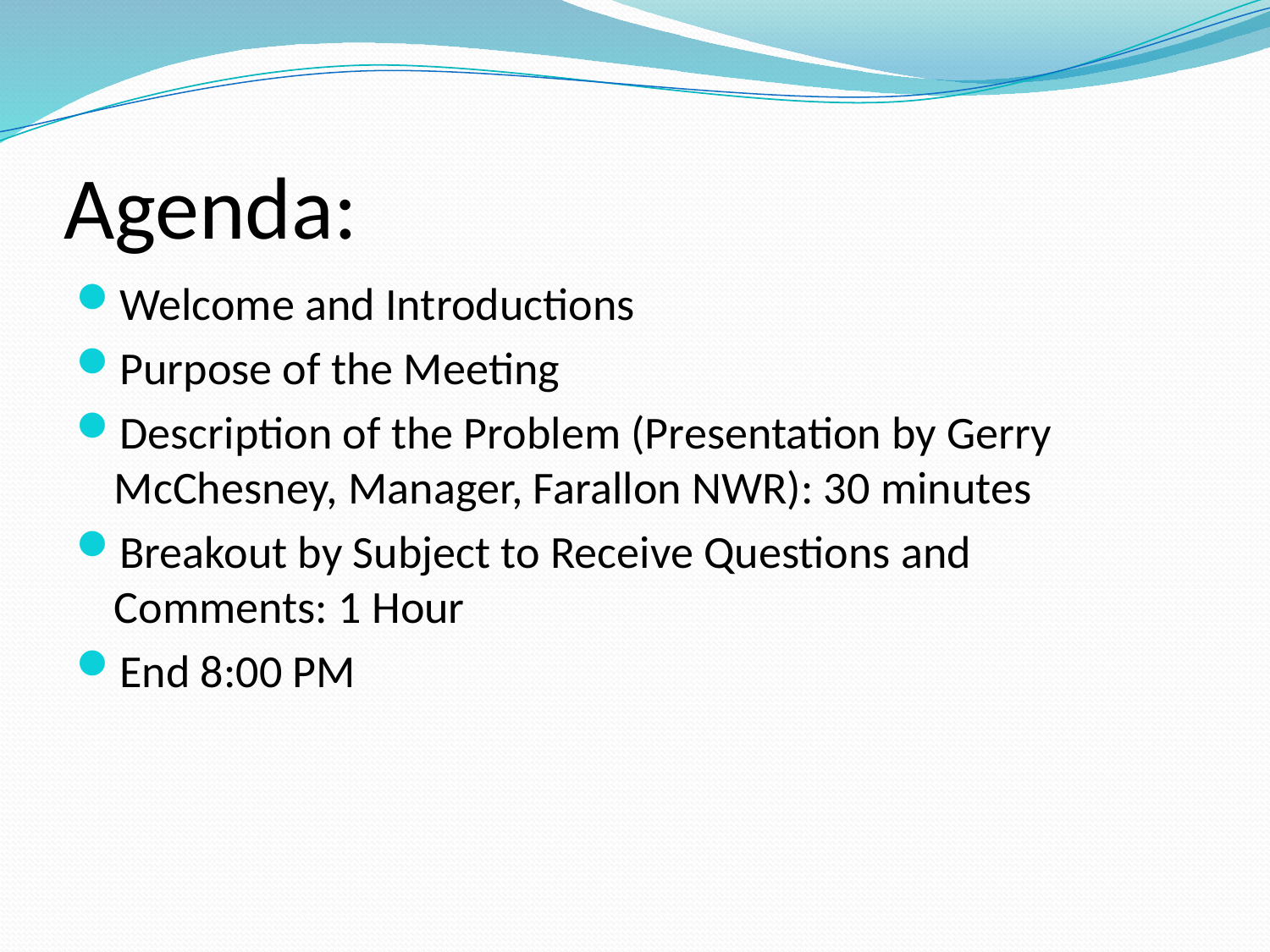

# Agenda:
Welcome and Introductions
Purpose of the Meeting
Description of the Problem (Presentation by Gerry McChesney, Manager, Farallon NWR): 30 minutes
Breakout by Subject to Receive Questions and Comments: 1 Hour
End 8:00 PM